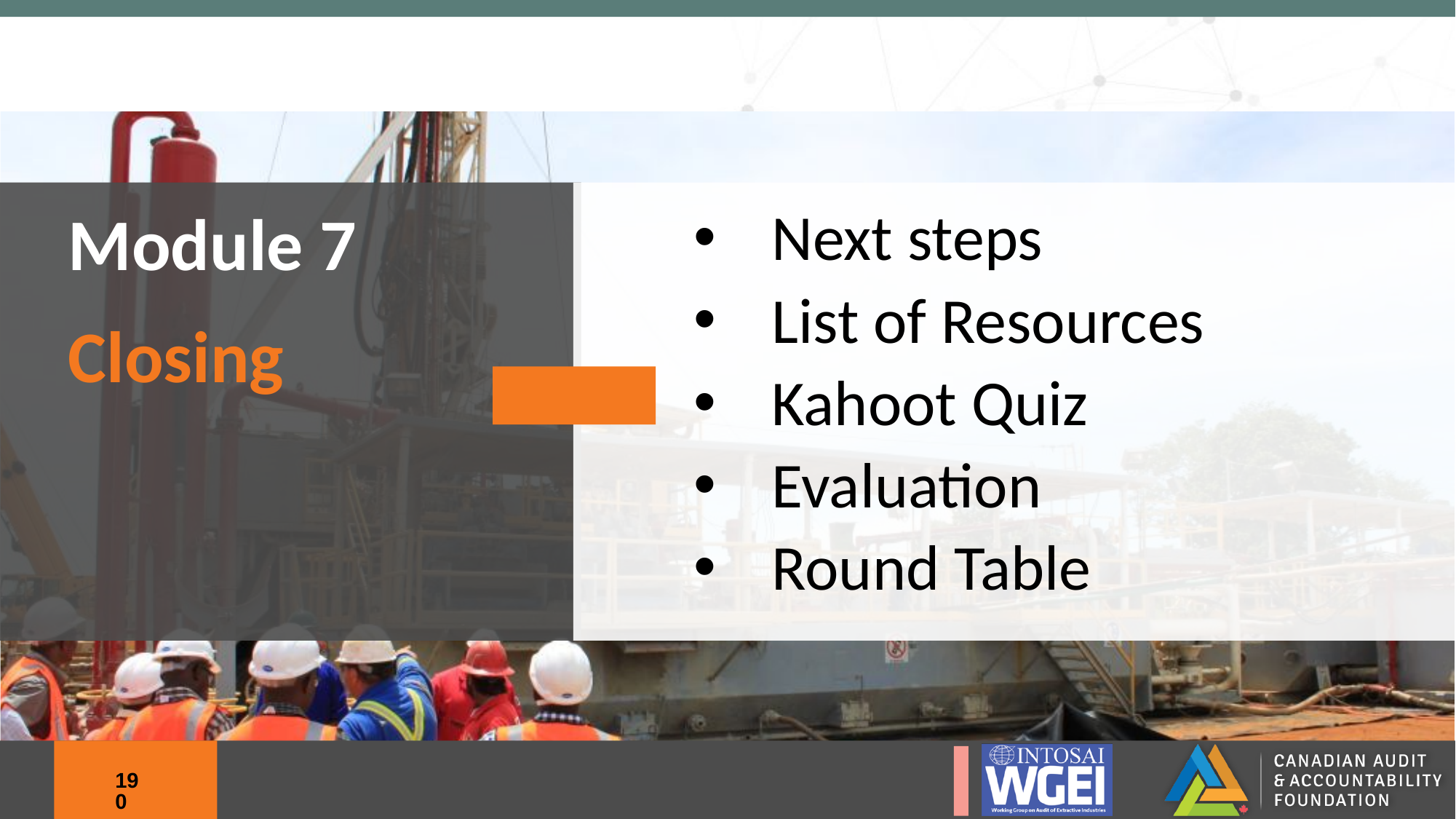

Next steps
List of Resources
Kahoot Quiz
Evaluation
Round Table
Module 7
Closing